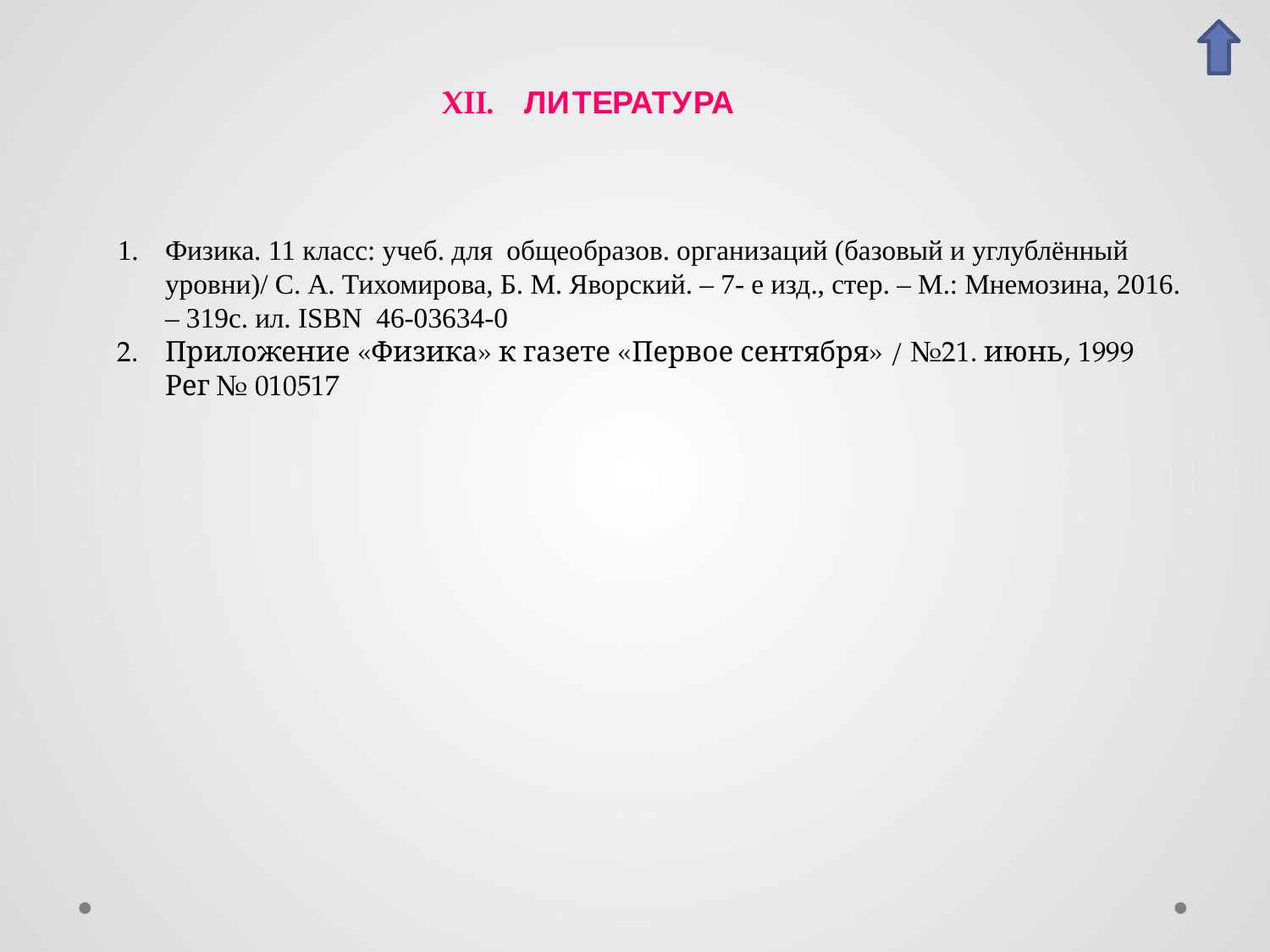

XII.    ЛИТЕРАТУРА
Физика. 11 класс: учеб. для  общеобразов. организаций (базовый и углублённый уровни)/ С. А. Тихомирова, Б. М. Яворский. – 7- е изд., стер. – М.: Мнемозина, 2016. – 319с. ил. ISBN  46-03634-0
Приложение «Физика» к газете «Первое сентября» / №21. июнь, 1999 Рег № 010517